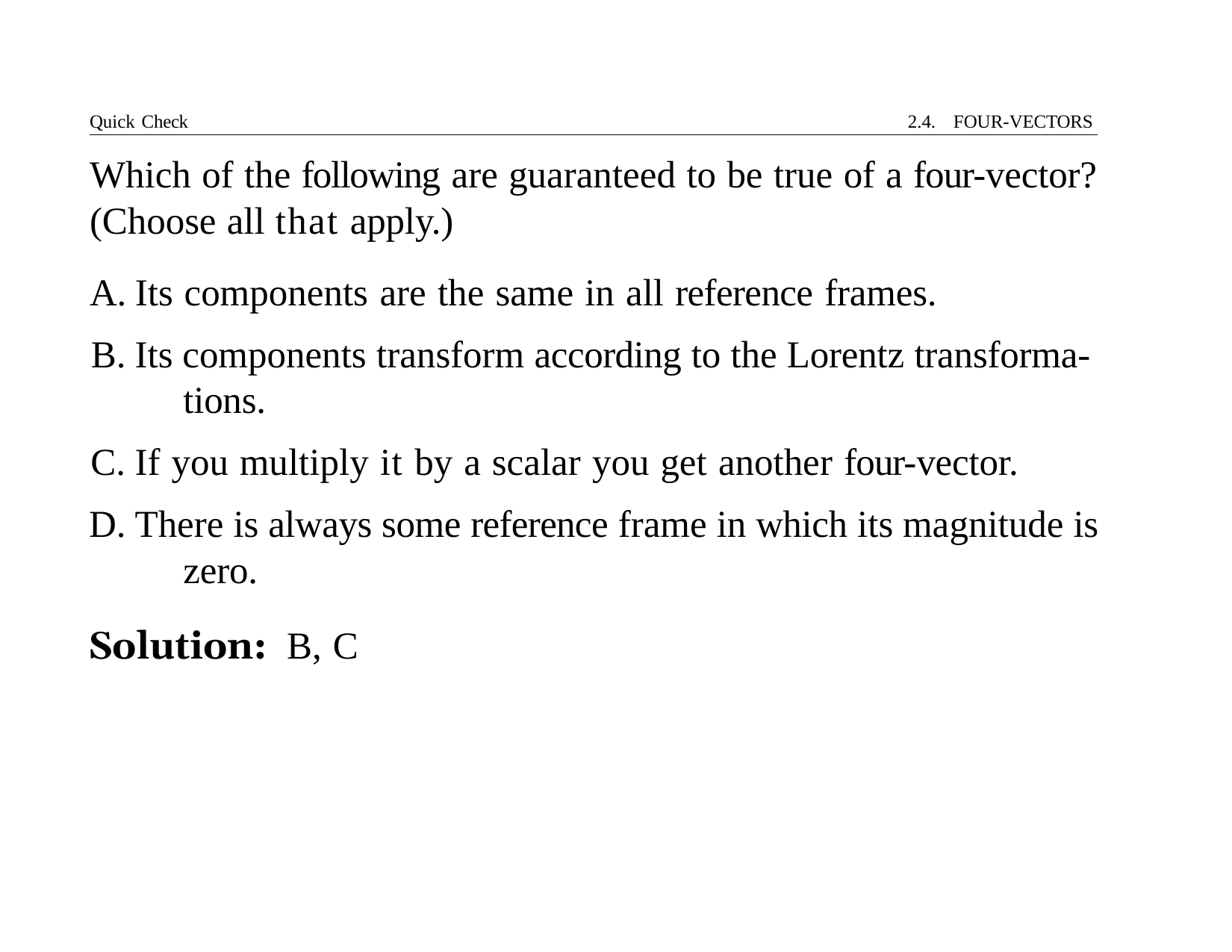

Quick Check	2.4.  FOUR-VECTORS

# Which of the following are guaranteed to be true of a four-vector? (Choose all that apply.)
Its components are the same in all reference frames.
Its components transform according to the Lorentz transforma- 	tions.
If you multiply it by a scalar you get another four-vector.
There is always some reference frame in which its magnitude is 	zero.
Solution:	B, C